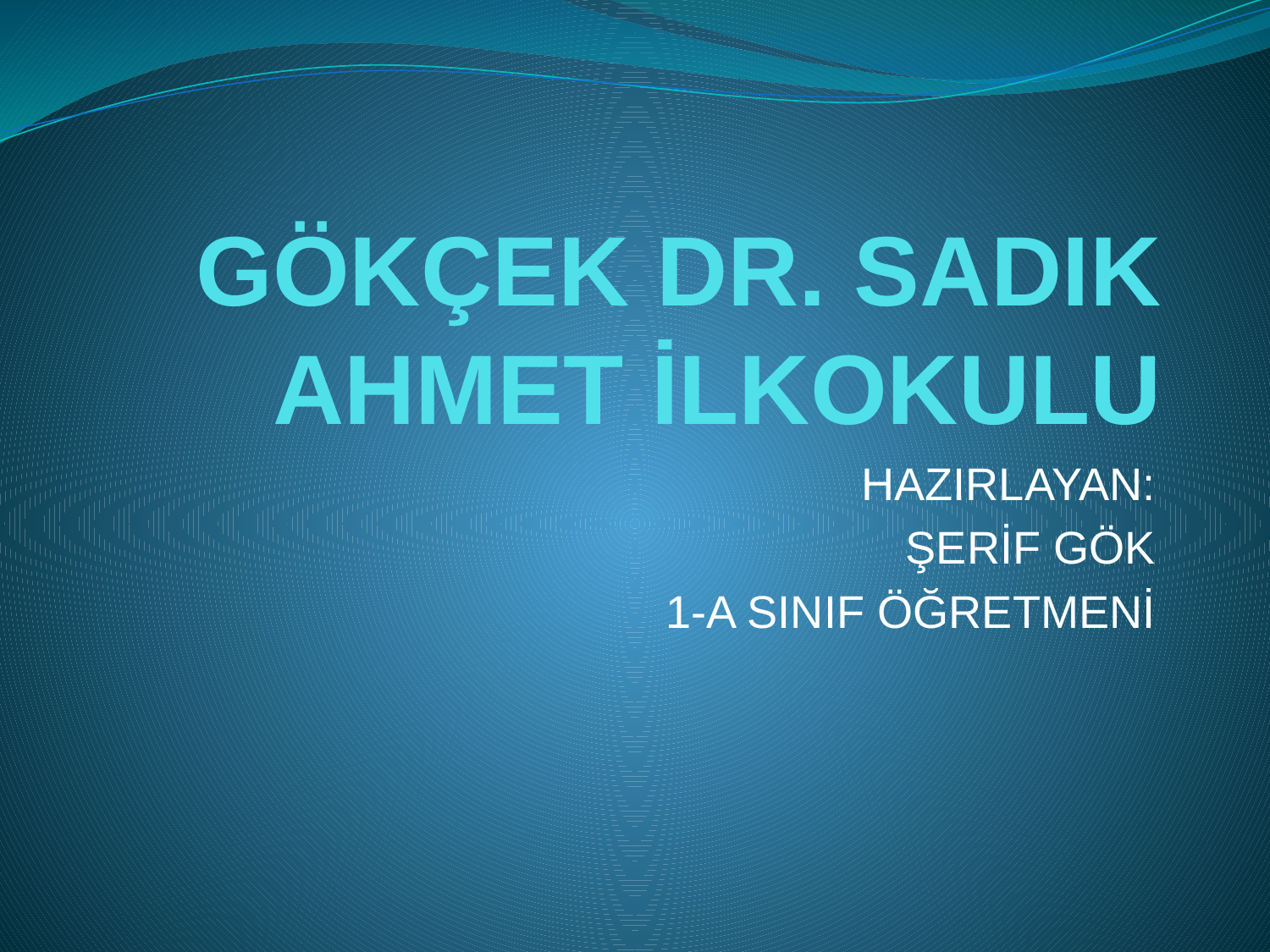

# GÖKÇEK DR. SADIK AHMET İLKOKULU
HAZIRLAYAN:
ŞERİF GÖK
1-A SINIF ÖĞRETMENİ